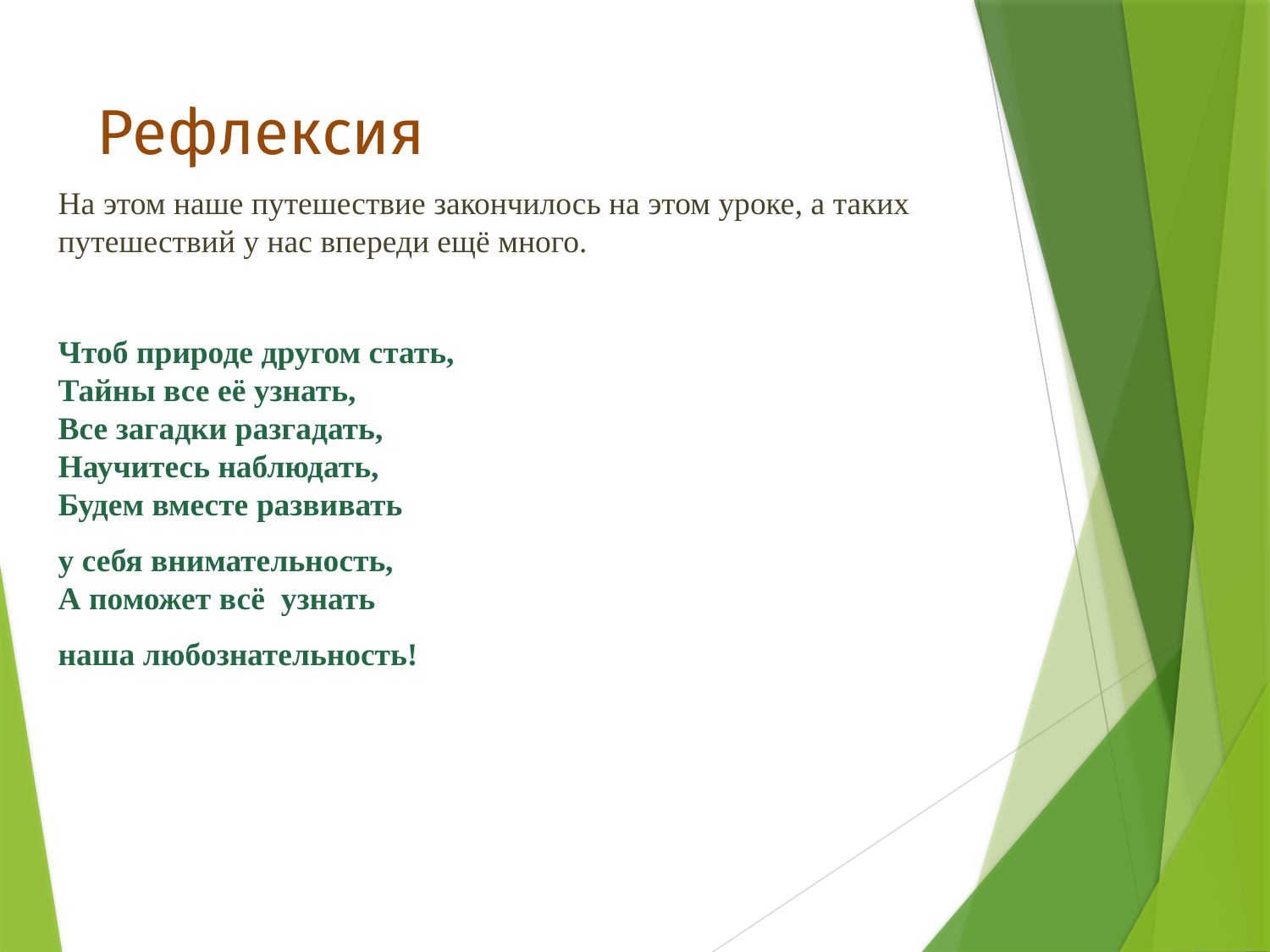

# Рефлексия
На этом наше путешествие закончилось на этом уроке, а таких путешествий у нас впереди ещё много.

Чтоб природе другом стать,
Тайны все её узнать,
Все загадки разгадать,
Научитесь наблюдать,
Будем вместе развивать
у себя внимательность,
А поможет всё  узнать
наша любознательность!